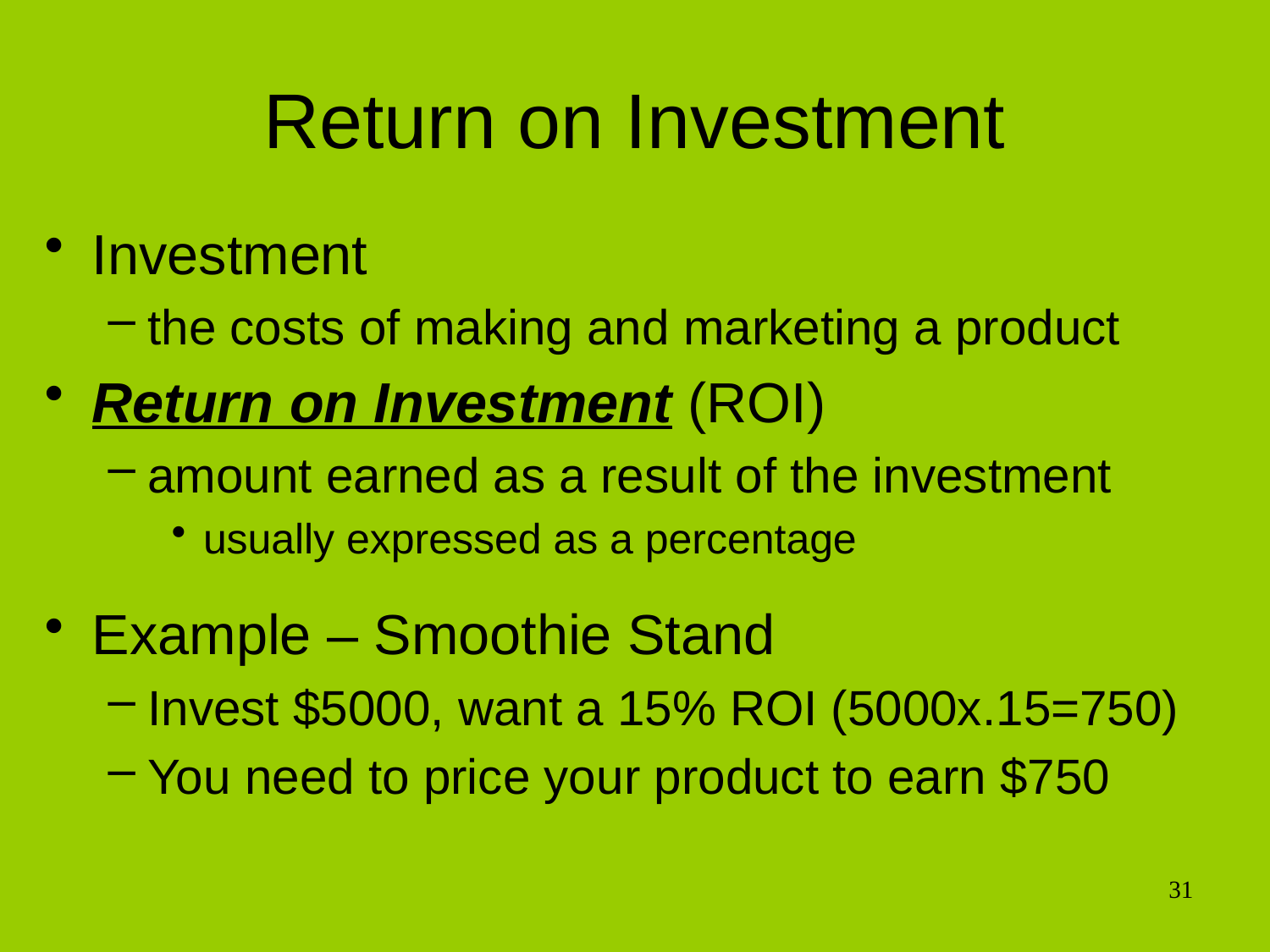

# Return on Investment
Investment
the costs of making and marketing a product
Return on Investment (ROI)
amount earned as a result of the investment
usually expressed as a percentage
Example – Smoothie Stand
Invest $5000, want a 15% ROI (5000x.15=750)
You need to price your product to earn $750
31